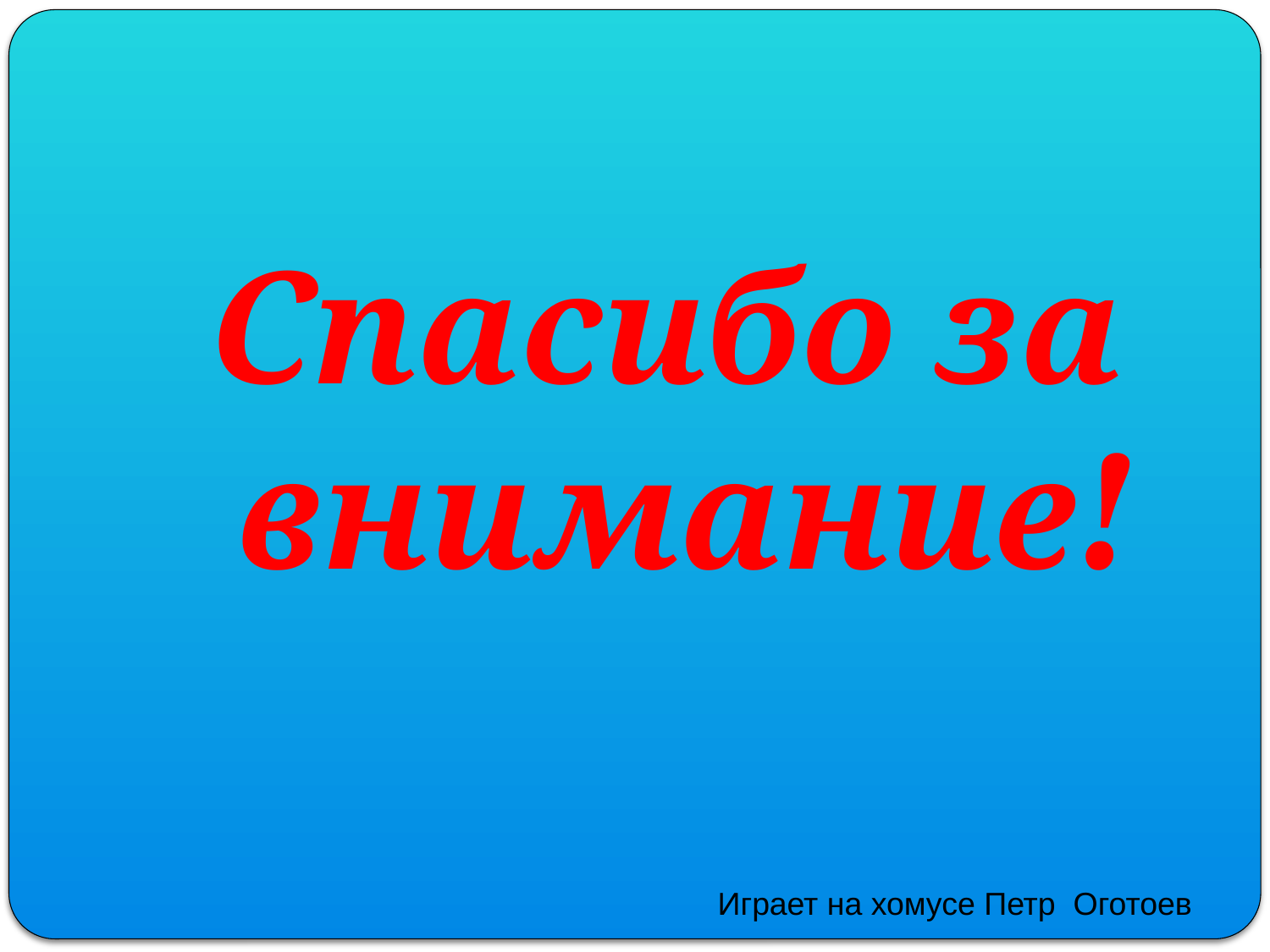

Спасибо за внимание!
Играет на хомусе Петр  Оготоев